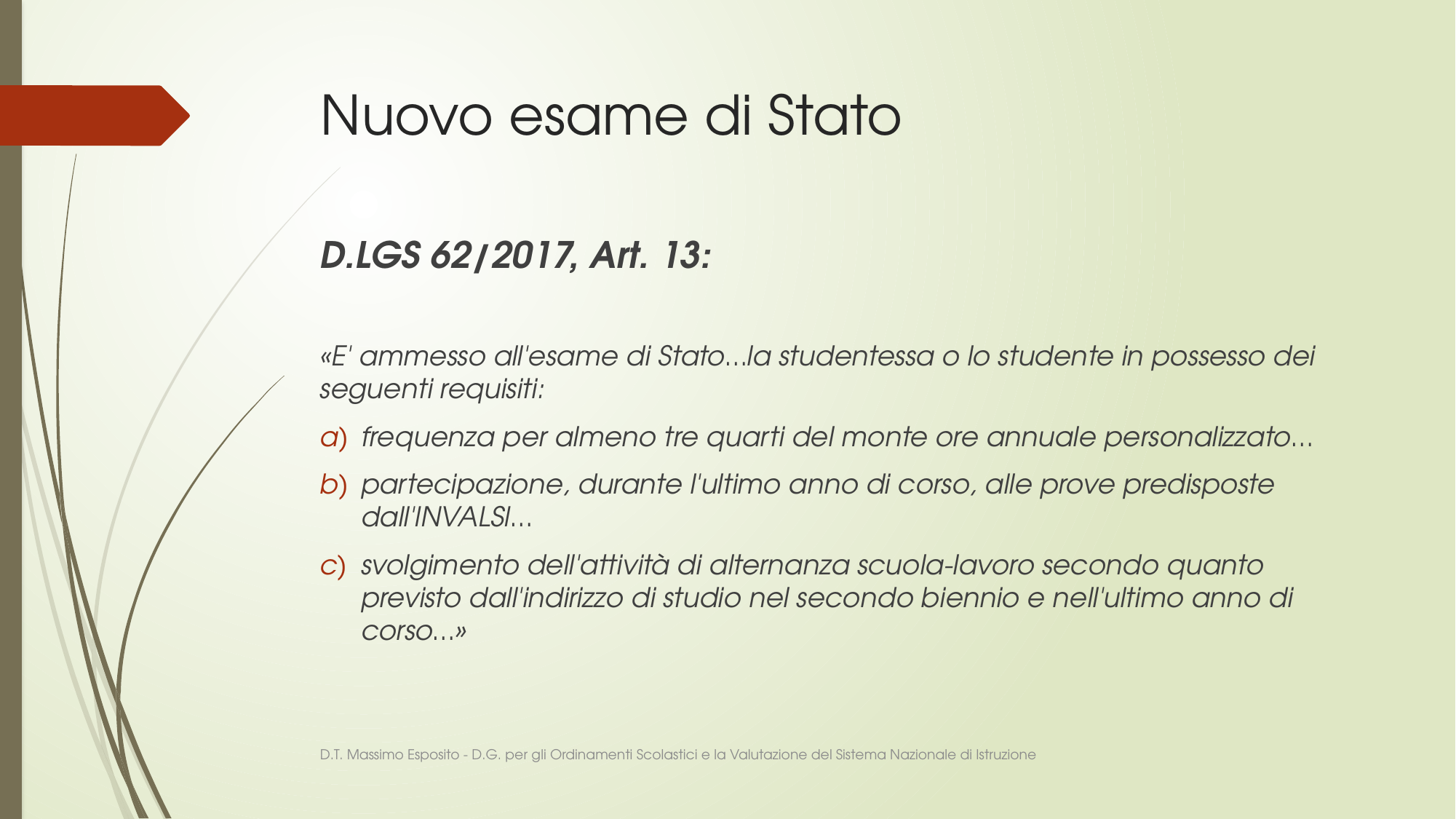

# Nuovo esame di Stato
D.LGS 62/2017, Art. 13:

«E' ammesso all'esame di Stato…la studentessa o lo studente in possesso dei seguenti requisiti:
frequenza per almeno tre quarti del monte ore annuale personalizzato…
partecipazione, durante l'ultimo anno di corso, alle prove predisposte dall'INVALSI…
svolgimento dell'attività di alternanza scuola-lavoro secondo quanto previsto dall'indirizzo di studio nel secondo biennio e nell'ultimo anno di corso…»
D.T. Massimo Esposito - D.G. per gli Ordinamenti Scolastici e la Valutazione del Sistema Nazionale di Istruzione